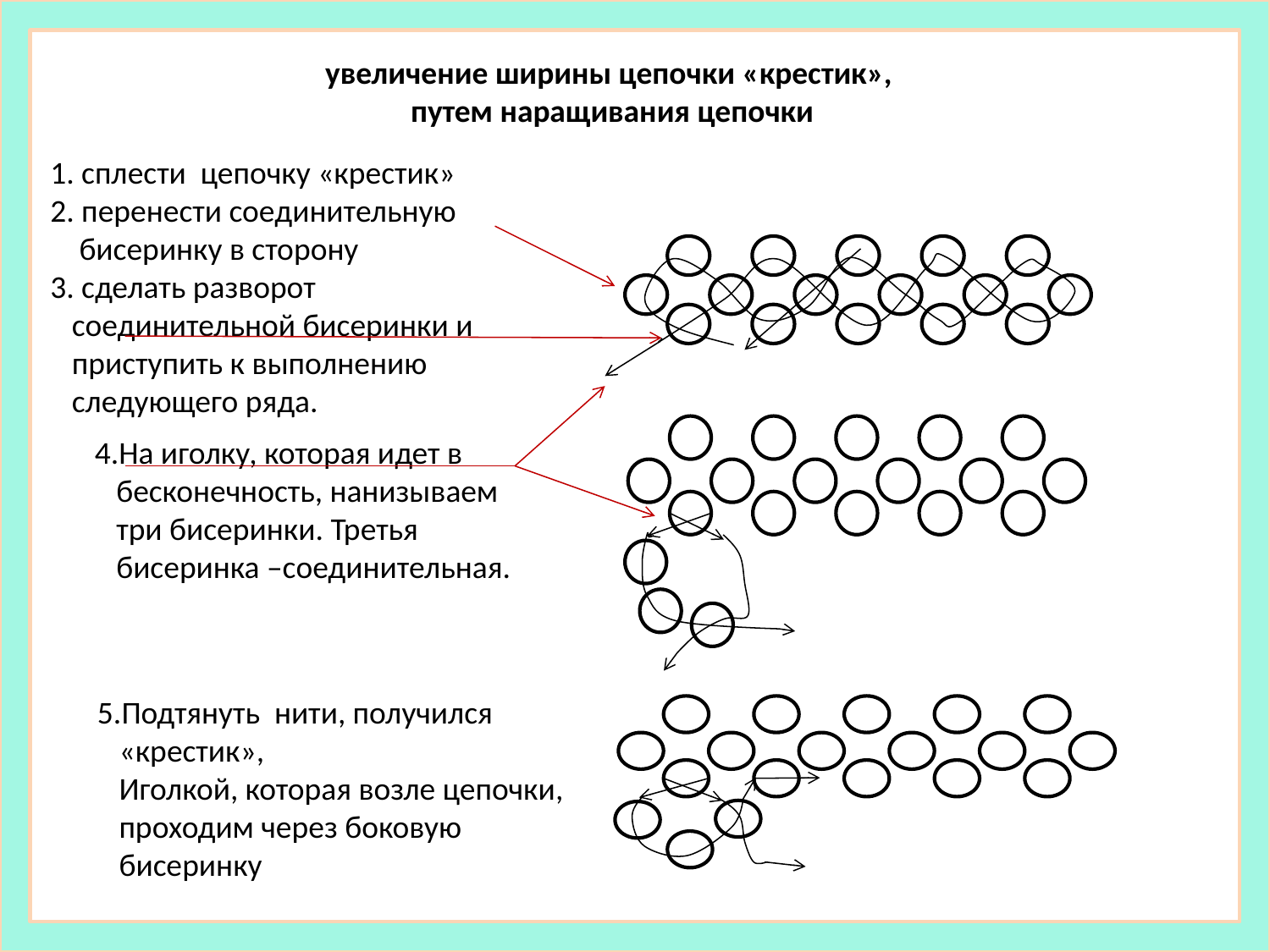

увеличение ширины цепочки «крестик»,
путем наращивания цепочки
 1. сплести  цепочку «крестик»
 2. перенести соединительную
     бисеринку в сторону
 3. сделать разворот
    соединительной бисеринки и
    приступить к выполнению
    следующего ряда.

 4.На иголку, которая идет в
    бесконечность, нанизываем
    три бисеринки. Третья
    бисеринка –соединительная.

5.Подтянуть  нити, получился
   «крестик»,
   Иголкой, которая возле цепочки,
   проходим через боковую
   бисеринку